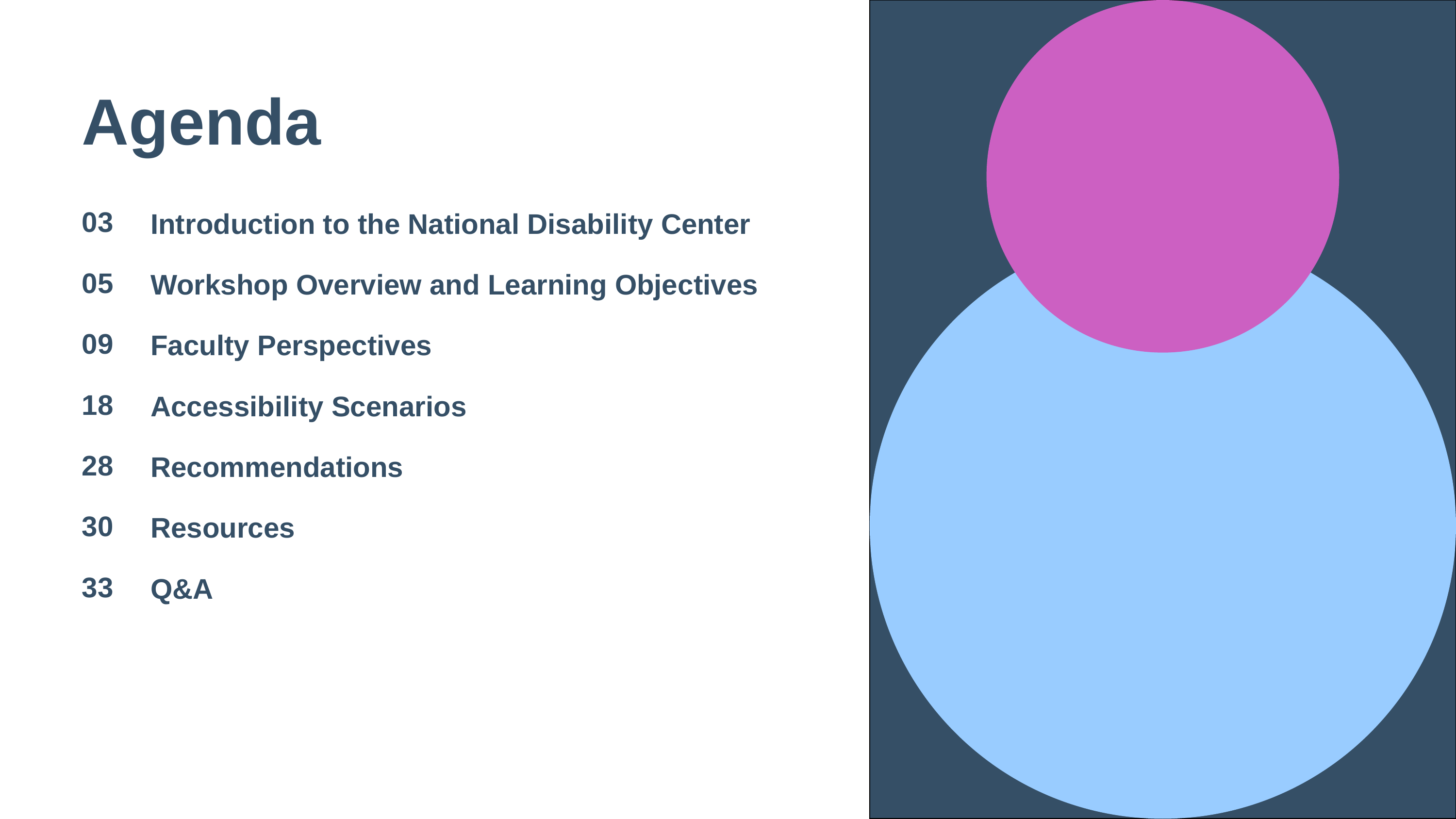

Agenda
03
05
09
18
2830
33
Introduction to the National Disability Center
Workshop Overview and Learning Objectives
Faculty Perspectives
Accessibility Scenarios
Recommendations
Resources
Q&A